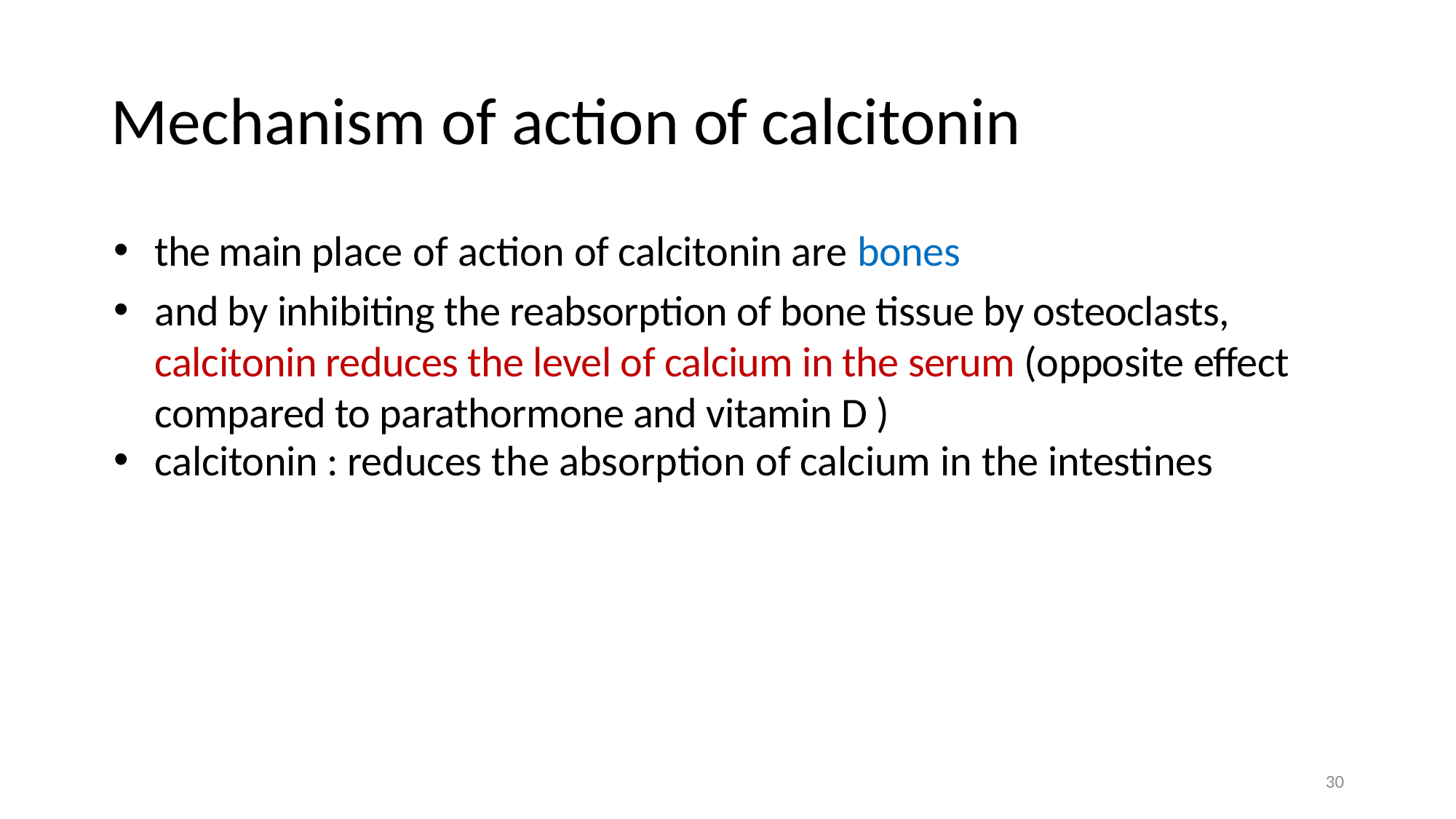

# Mechanism of action of calcitonin
the main place of action of calcitonin are bones
and by inhibiting the reabsorption of bone tissue by osteoclasts, calcitonin reduces the level of calcium in the serum (opposite effect compared to parathormone and vitamin D )
calcitonin : reduces the absorption of calcium in the intestines
30